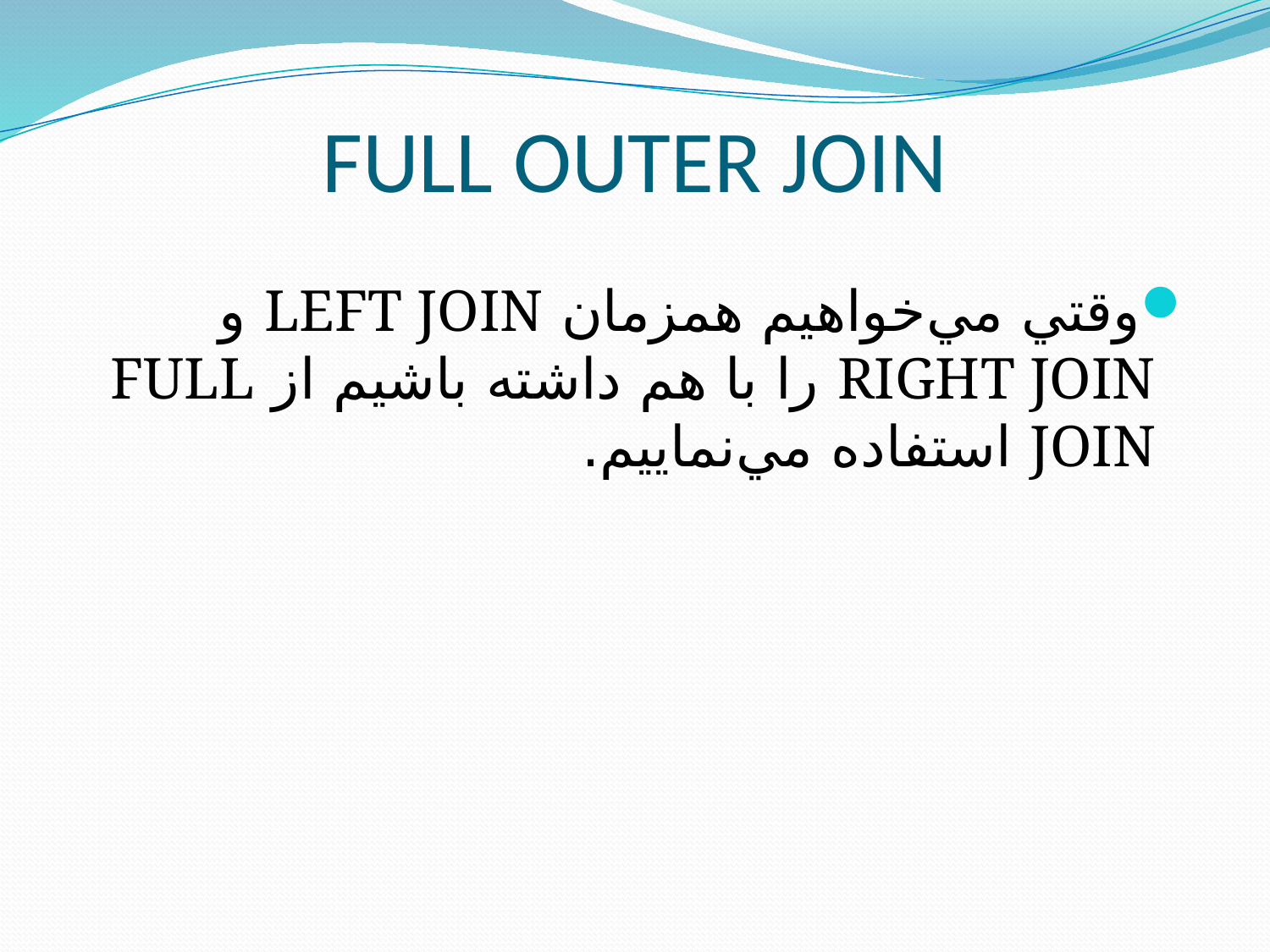

# FULL OUTER JOIN
وقتي مي‌خواهيم همزمان LEFT JOIN و RIGHT JOIN را با هم داشته باشيم از FULL JOIN استفاده مي‌نماييم.